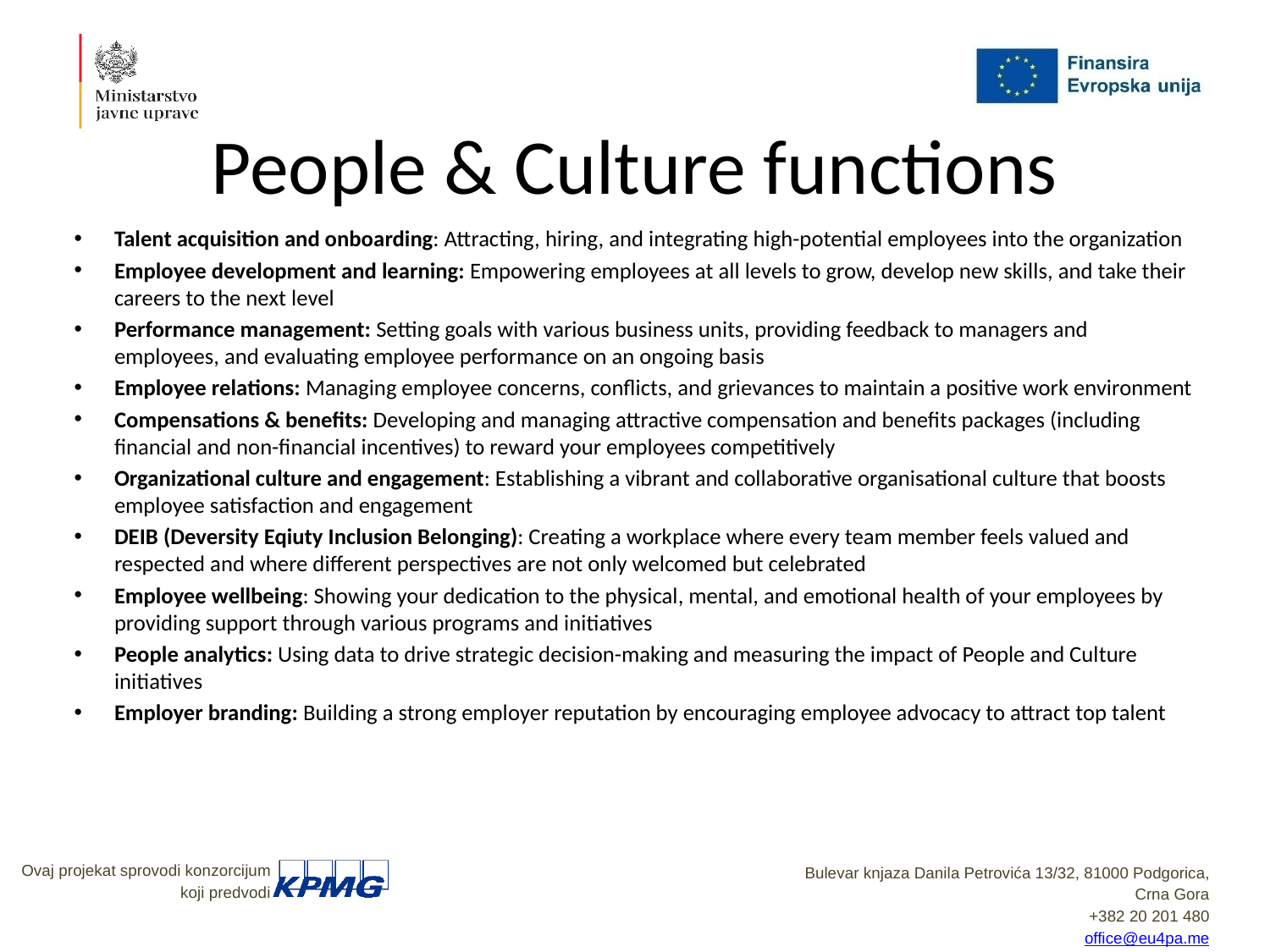

# People & Culture functions
Talent acquisition and onboarding: Attracting, hiring, and integrating high-potential employees into the organization
Employee development and learning: Empowering employees at all levels to grow, develop new skills, and take their careers to the next level
Performance management: Setting goals with various business units, providing feedback to managers and employees, and evaluating employee performance on an ongoing basis
Employee relations: Managing employee concerns, conflicts, and grievances to maintain a positive work environment
Compensations & benefits: Developing and managing attractive compensation and benefits packages (including financial and non-financial incentives) to reward your employees competitively
Organizational culture and engagement: Establishing a vibrant and collaborative organisational culture that boosts employee satisfaction and engagement
DEIB (Deversity Eqiuty Inclusion Belonging): Creating a workplace where every team member feels valued and respected and where different perspectives are not only welcomed but celebrated
Employee wellbeing: Showing your dedication to the physical, mental, and emotional health of your employees by providing support through various programs and initiatives
People analytics: Using data to drive strategic decision-making and measuring the impact of People and Culture initiatives
Employer branding: Building a strong employer reputation by encouraging employee advocacy to attract top talent